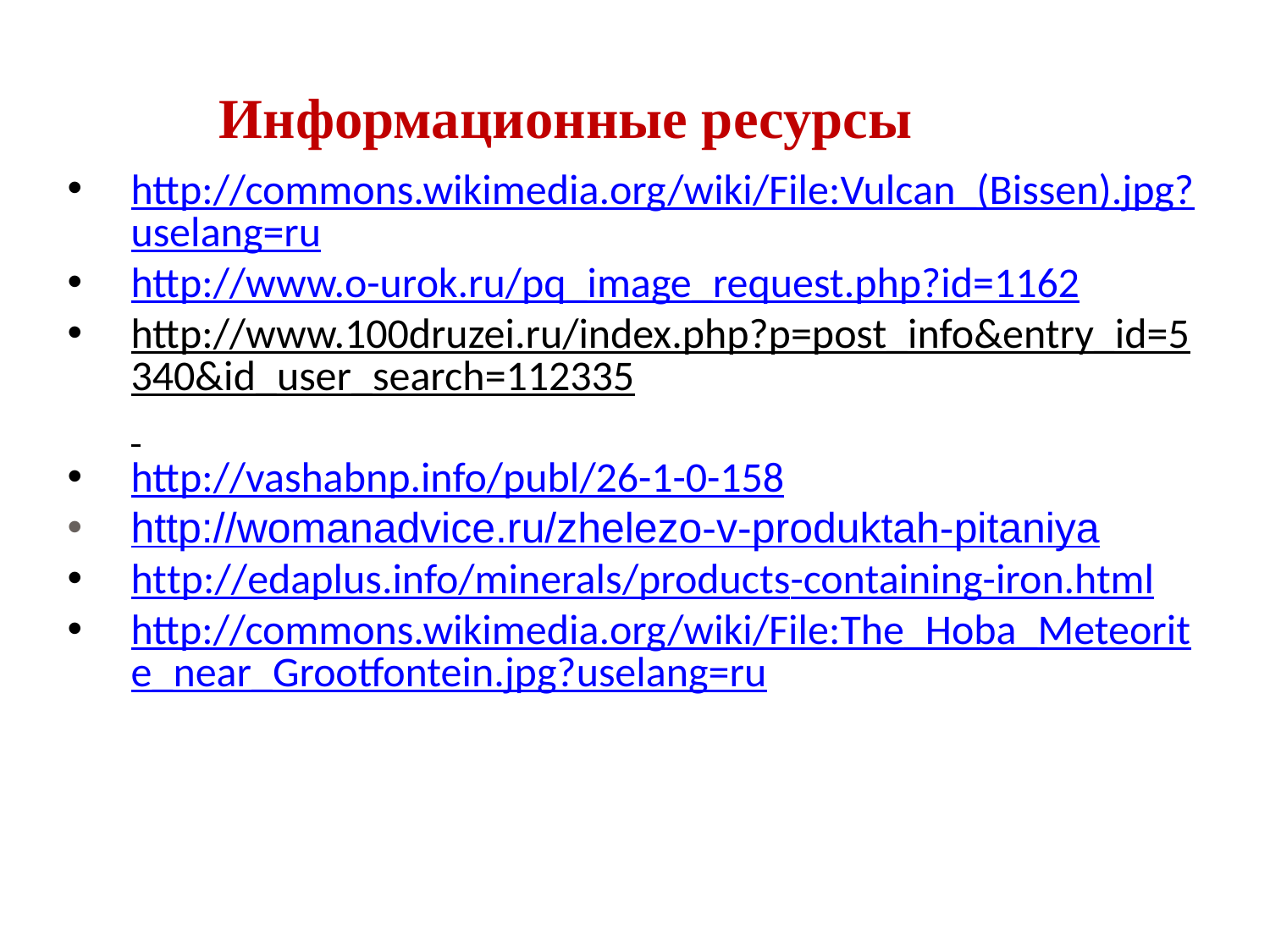

Информационные ресурсы
http://commons.wikimedia.org/wiki/File:Vulcan_(Bissen).jpg?uselang=ru
http://www.o-urok.ru/pq_image_request.php?id=1162
http://www.100druzei.ru/index.php?p=post_info&entry_id=5340&id_user_search=112335
http://vashabnp.info/publ/26-1-0-158
http://womanadvice.ru/zhelezo-v-produktah-pitaniya
http://edaplus.info/minerals/products-containing-iron.html
http://commons.wikimedia.org/wiki/File:The_Hoba_Meteorite_near_Grootfontein.jpg?uselang=ru